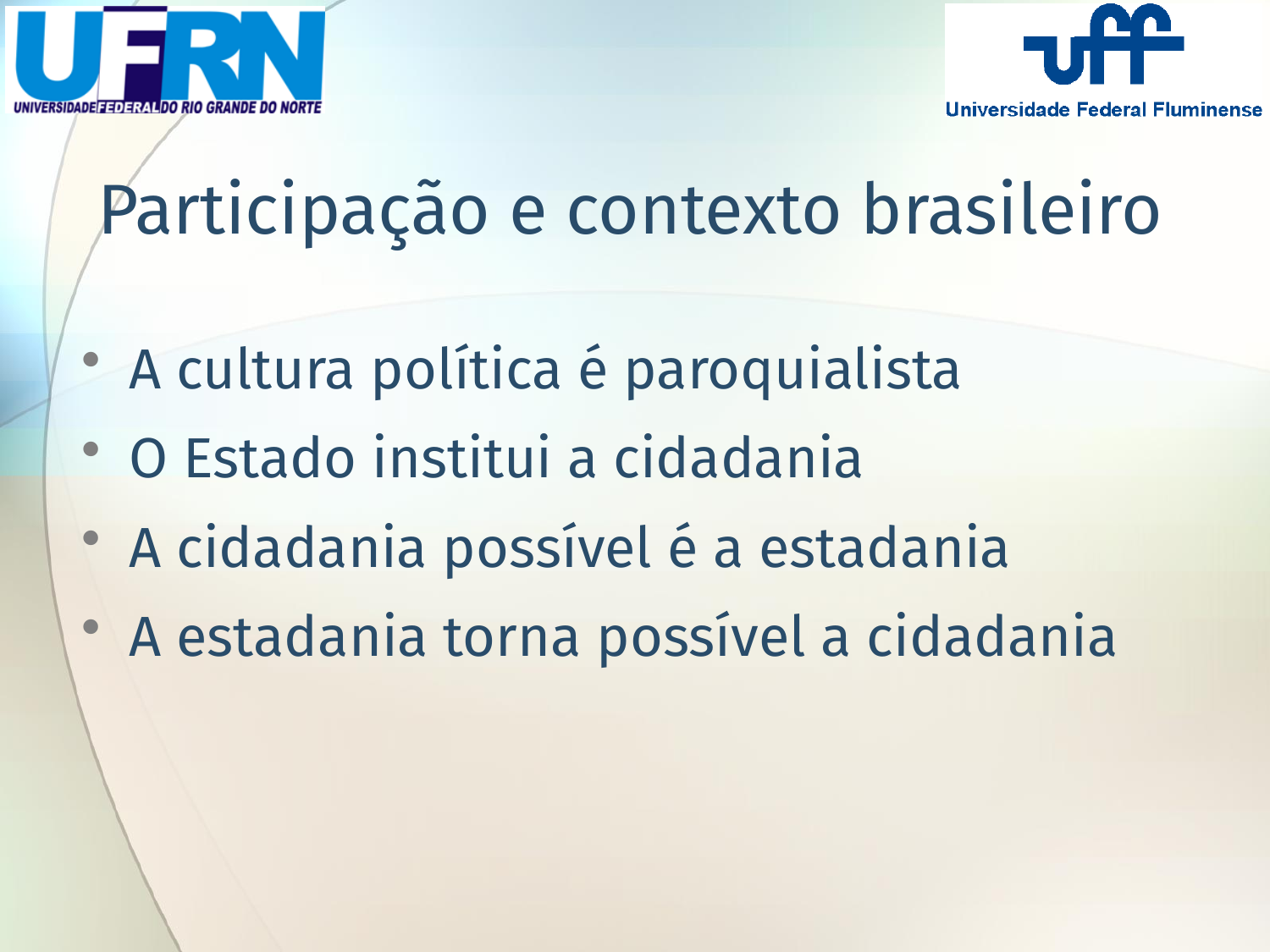

# Participação e contexto brasileiro
A cultura política é paroquialista
O Estado institui a cidadania
A cidadania possível é a estadania
A estadania torna possível a cidadania